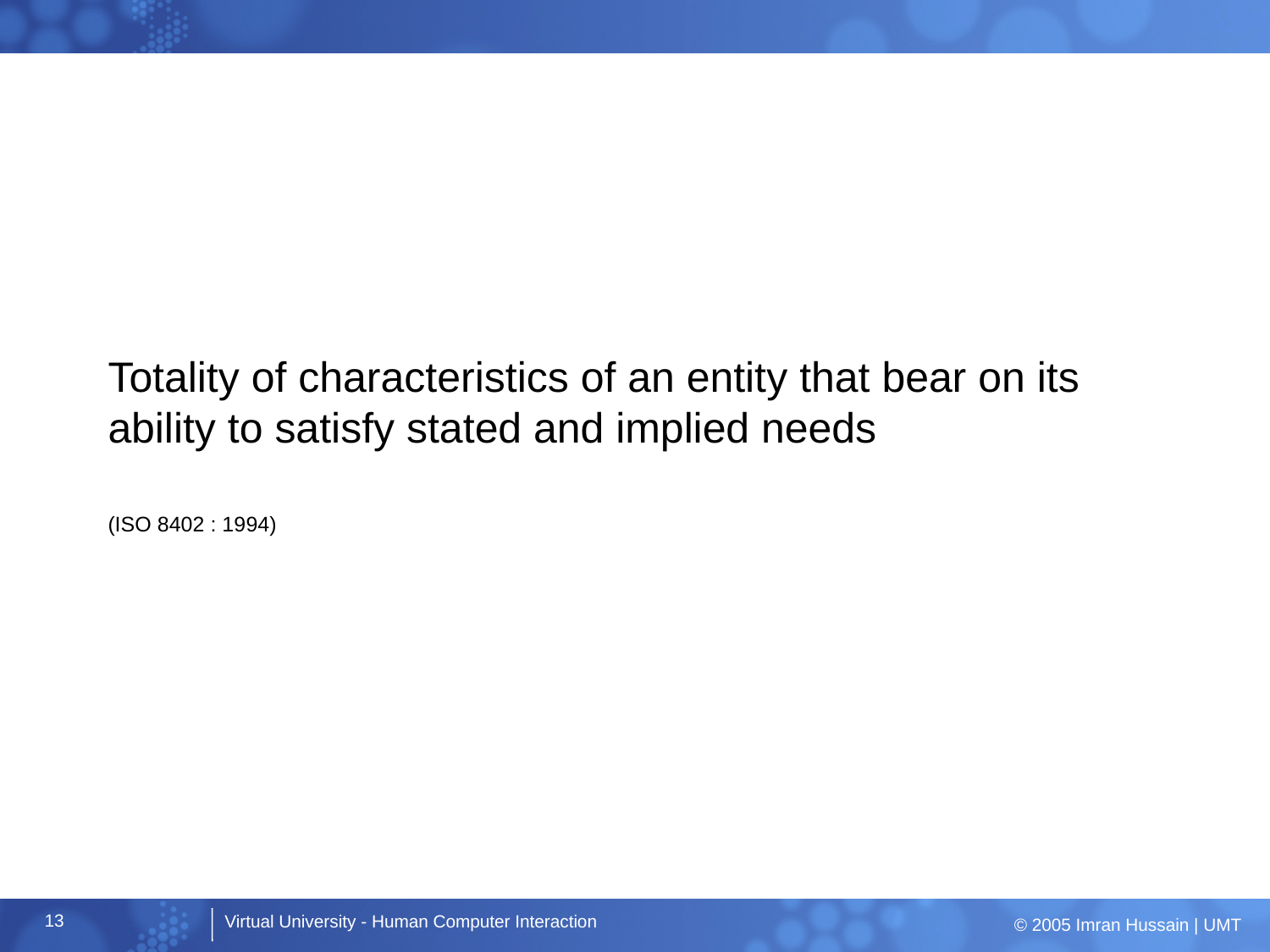

# Totality of characteristics of an entity that bear on its ability to satisfy stated and implied needs (ISO 8402 : 1994)